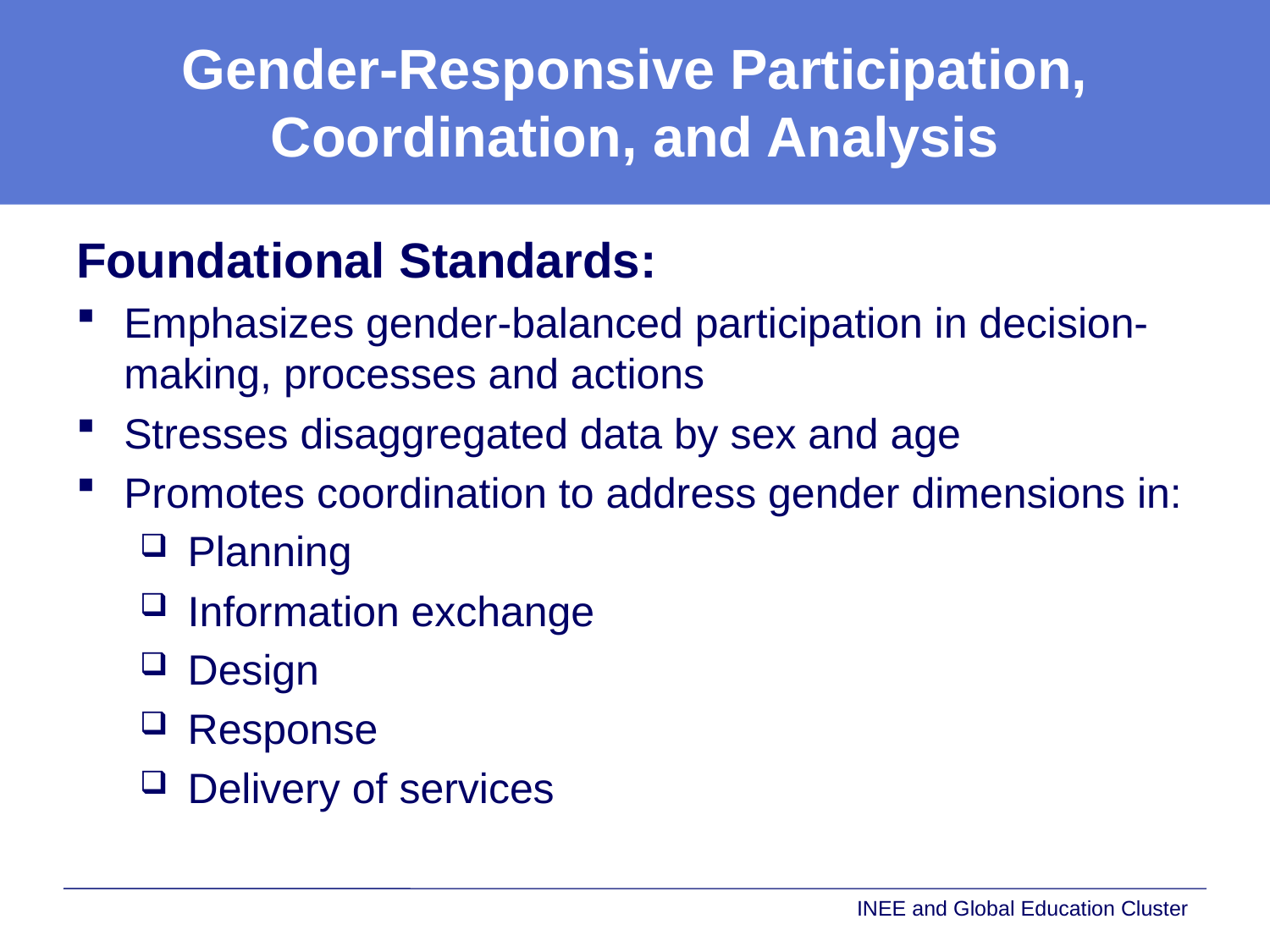

# Gender-Responsive Participation, Coordination, and Analysis
Foundational Standards:
Emphasizes gender-balanced participation in decision-making, processes and actions
Stresses disaggregated data by sex and age
Promotes coordination to address gender dimensions in:
Planning
Information exchange
Design
Response
Delivery of services

INEE and Global Education Cluster